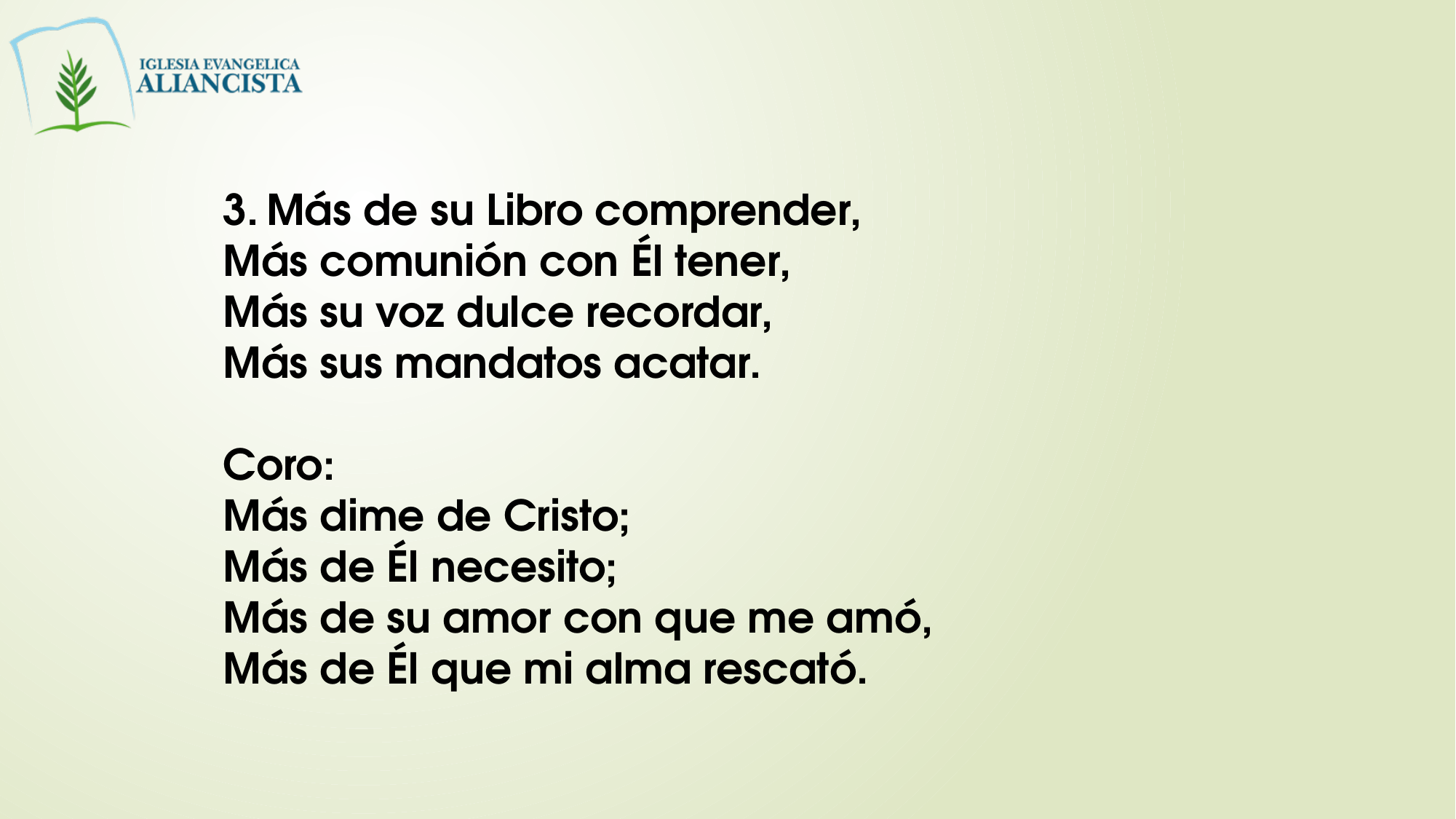

3. Más de su Libro comprender,
Más comunión con Él tener,
Más su voz dulce recordar,
Más sus mandatos acatar.

Coro:
Más dime de Cristo;
Más de Él necesito;
Más de su amor con que me amó,
Más de Él que mi alma rescató.